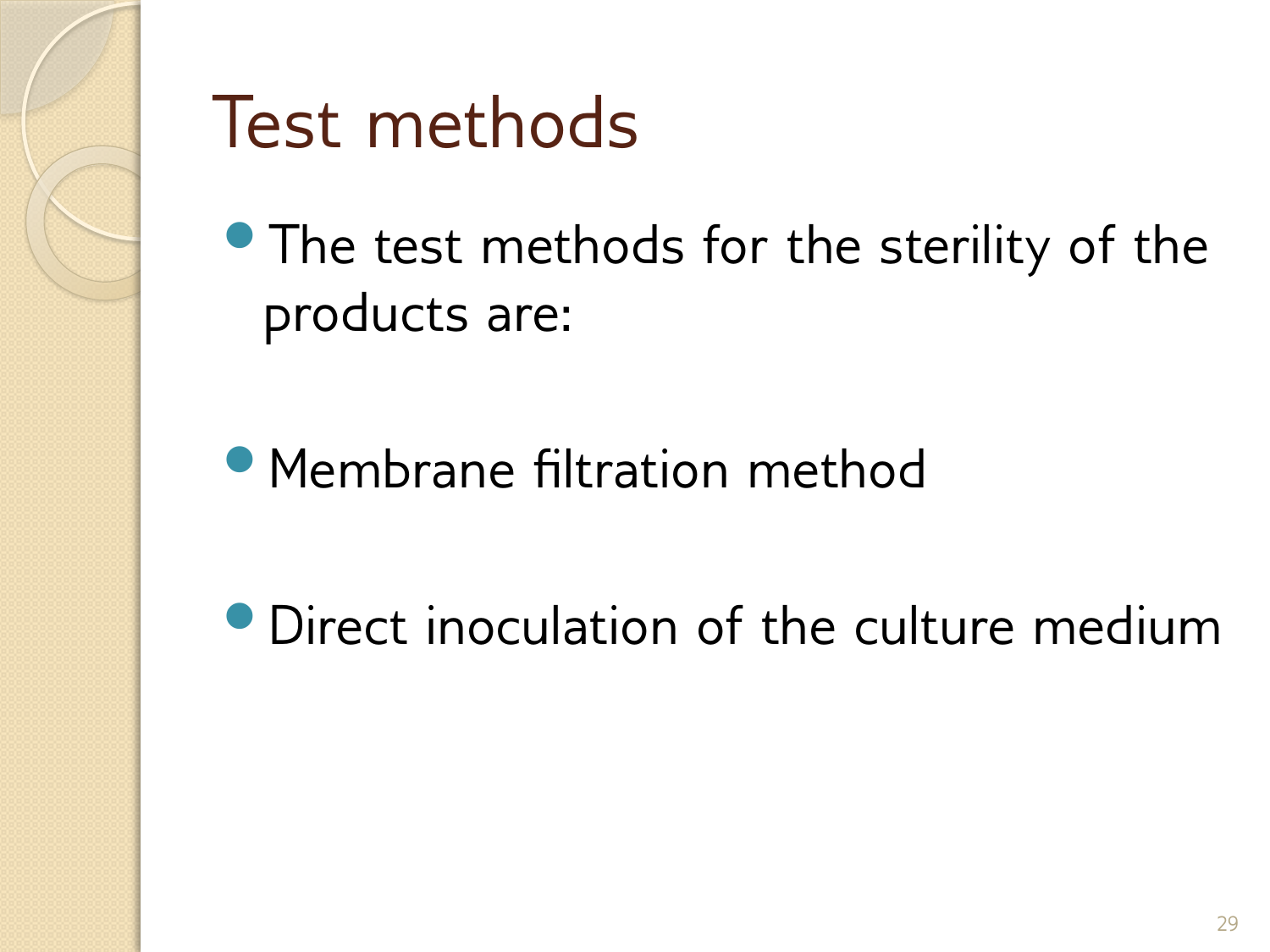

# Test methods
The test methods for the sterility of the products are:

Membrane filtration method

Direct inoculation of the culture medium

29